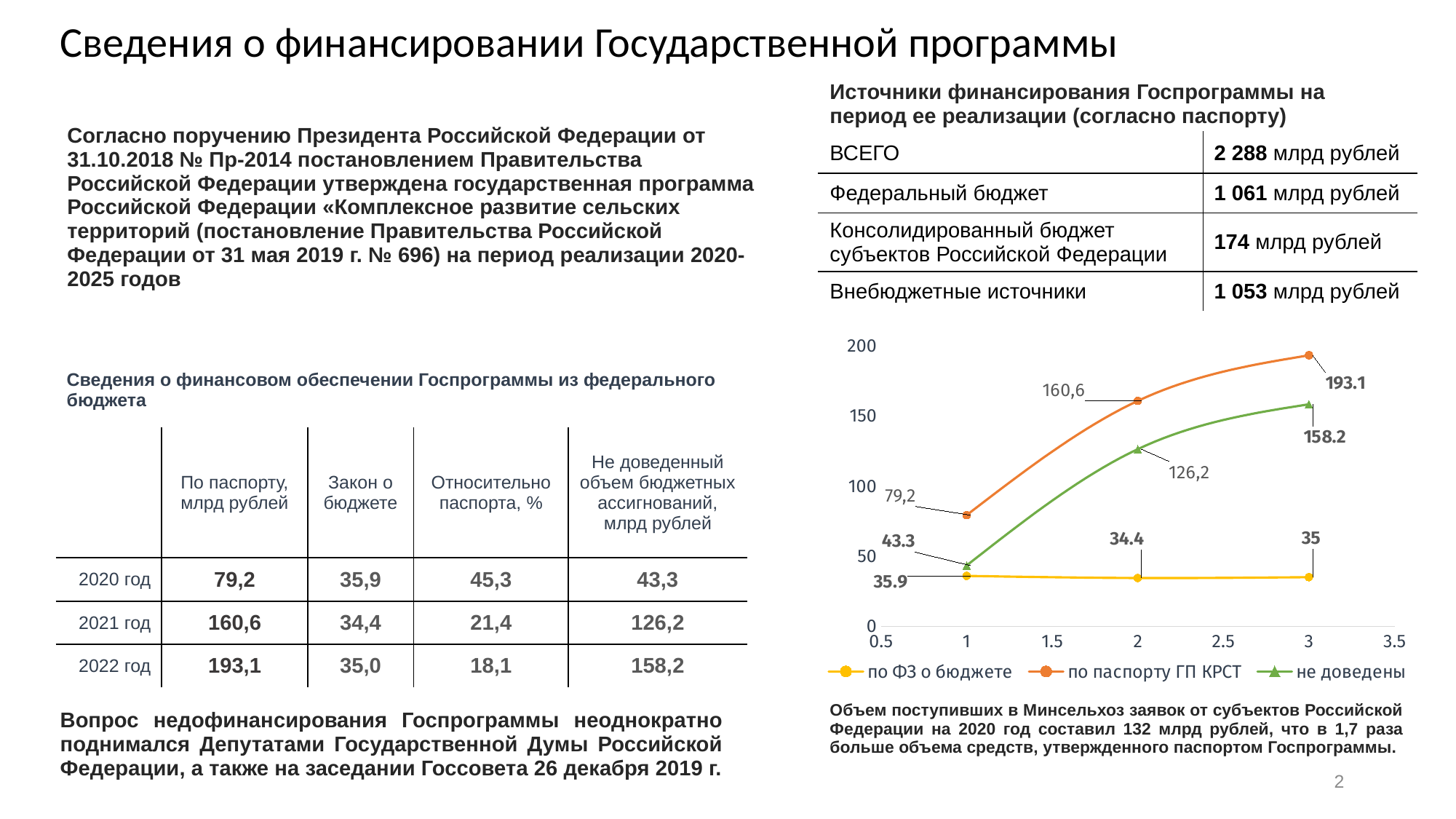

# Сведения о финансировании Государственной программы
| Источники финансирования Госпрограммы на период ее реализации (согласно паспорту) |  |
| --- | --- |
| ВСЕГО | 2 288 млрд рублей |
| Федеральный бюджет | 1 061 млрд рублей |
| Консолидированный бюджет субъектов Российской Федерации | 174 млрд рублей |
| Внебюджетные источники | 1 053 млрд рублей |
| Согласно поручению Президента Российской Федерации от 31.10.2018 № Пр-2014 постановлением Правительства Российской Федерации утверждена государственная программа Российской Федерации «Комплексное развитие сельских территорий (постановление Правительства Российской Федерации от 31 мая 2019 г. № 696) на период реализации 2020-2025 годов |
| --- |
|  |

### Chart

| Category | по паспорту ГП КРСТ | по ФЗ о бюджете | не доведены |
|---|---|---|---|
| Сведения о финансовом обеспечении Госпрограммы из федерального бюджета |  |  |  |  |
| --- | --- | --- | --- | --- |
|  | По паспорту, млрд рублей | Закон о бюджете | Относительно паспорта, % | Не доведенный объем бюджетных ассигнований, млрд рублей |
| 2020 год | 79,2 | 35,9 | 45,3 | 43,3 |
| 2021 год | 160,6 | 34,4 | 21,4 | 126,2 |
| 2022 год | 193,1 | 35,0 | 18,1 | 158,2 |
| Объем поступивших в Минсельхоз заявок от субъектов Российской Федерации на 2020 год составил 132 млрд рублей, что в 1,7 раза больше объема средств, утвержденного паспортом Госпрограммы. |
| --- |
| Вопрос недофинансирования Госпрограммы неоднократно поднимался Депутатами Государственной Думы Российской Федерации, а также на заседании Госсовета 26 декабря 2019 г. |
| --- |
2